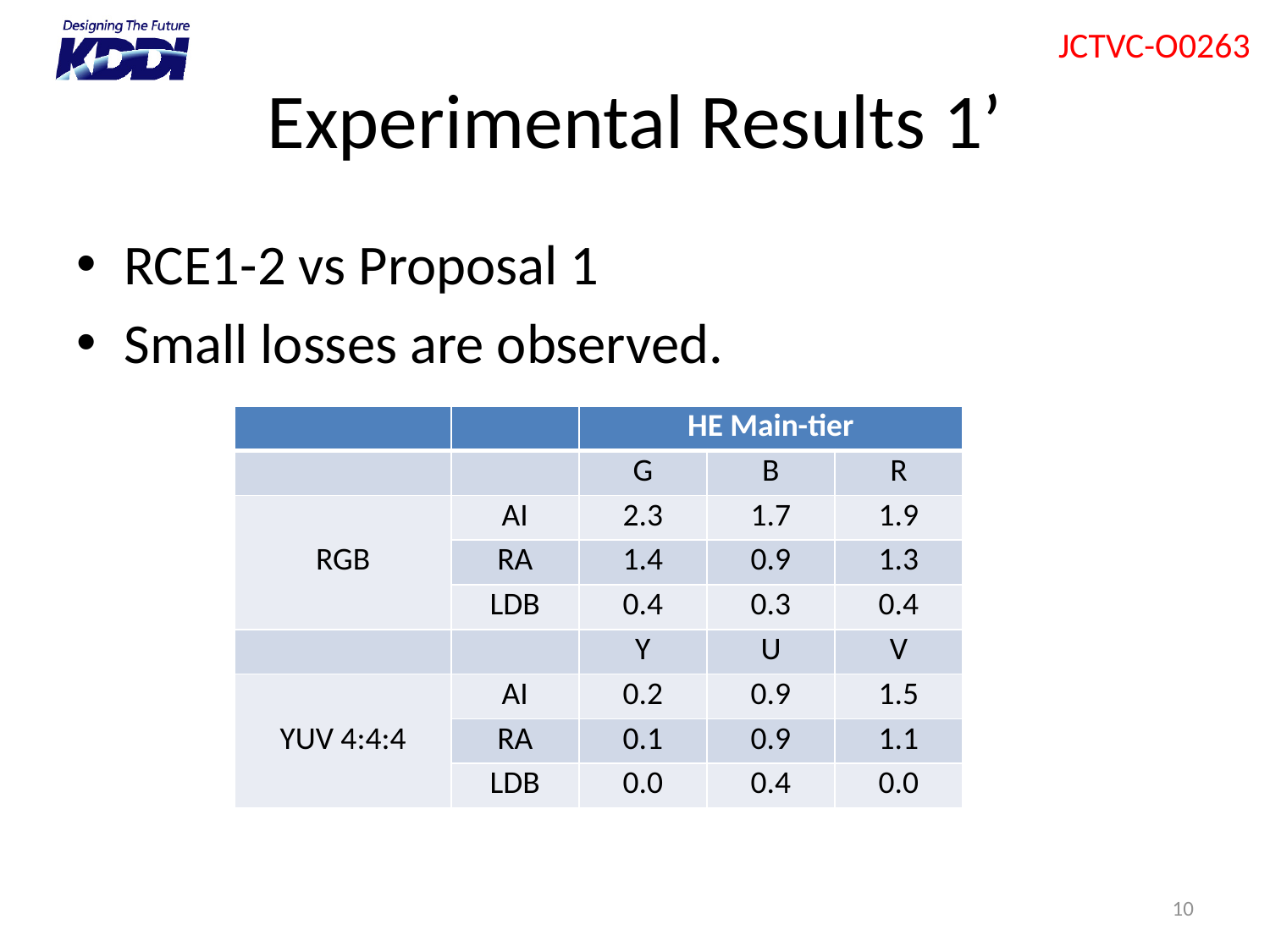

# Experimental Results 1’
RCE1-2 vs Proposal 1
Small losses are observed.
|  |  | HE Main-tier |  |  |
| --- | --- | --- | --- | --- |
|  |  | G | B | R |
| RGB | AI | 2.3 | 1.7 | 1.9 |
|  | RA | 1.4 | 0.9 | 1.3 |
|  | LDB | 0.4 | 0.3 | 0.4 |
|  |  | Y | U | V |
| YUV 4:4:4 | AI | 0.2 | 0.9 | 1.5 |
|  | RA | 0.1 | 0.9 | 1.1 |
|  | LDB | 0.0 | 0.4 | 0.0 |
10